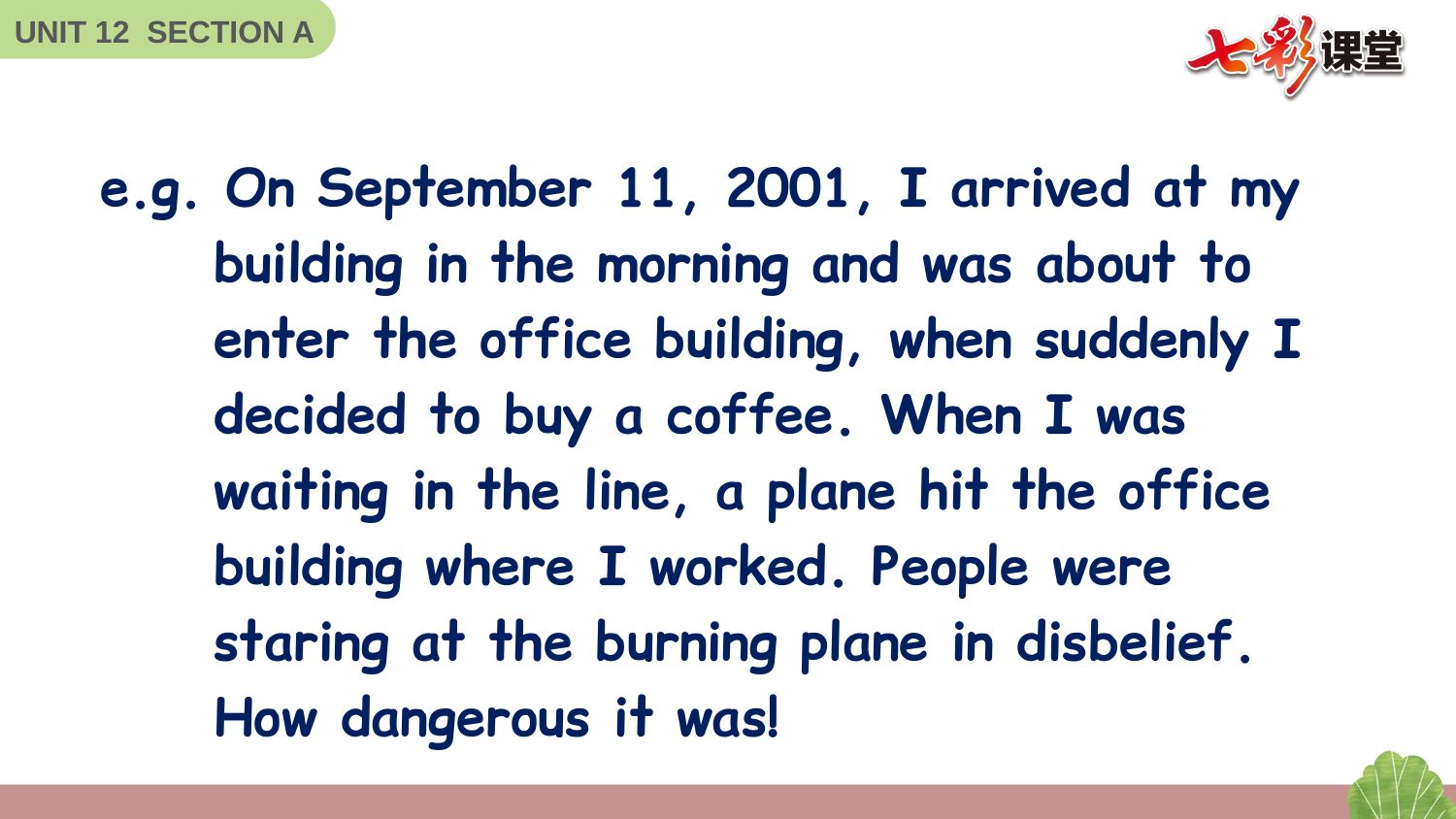

e.g. On September 11, 2001, I arrived at my building in the morning and was about to enter the office building, when suddenly I decided to buy a coffee. When I was waiting in the line, a plane hit the office building where I worked. People were staring at the burning plane in disbelief. How dangerous it was!